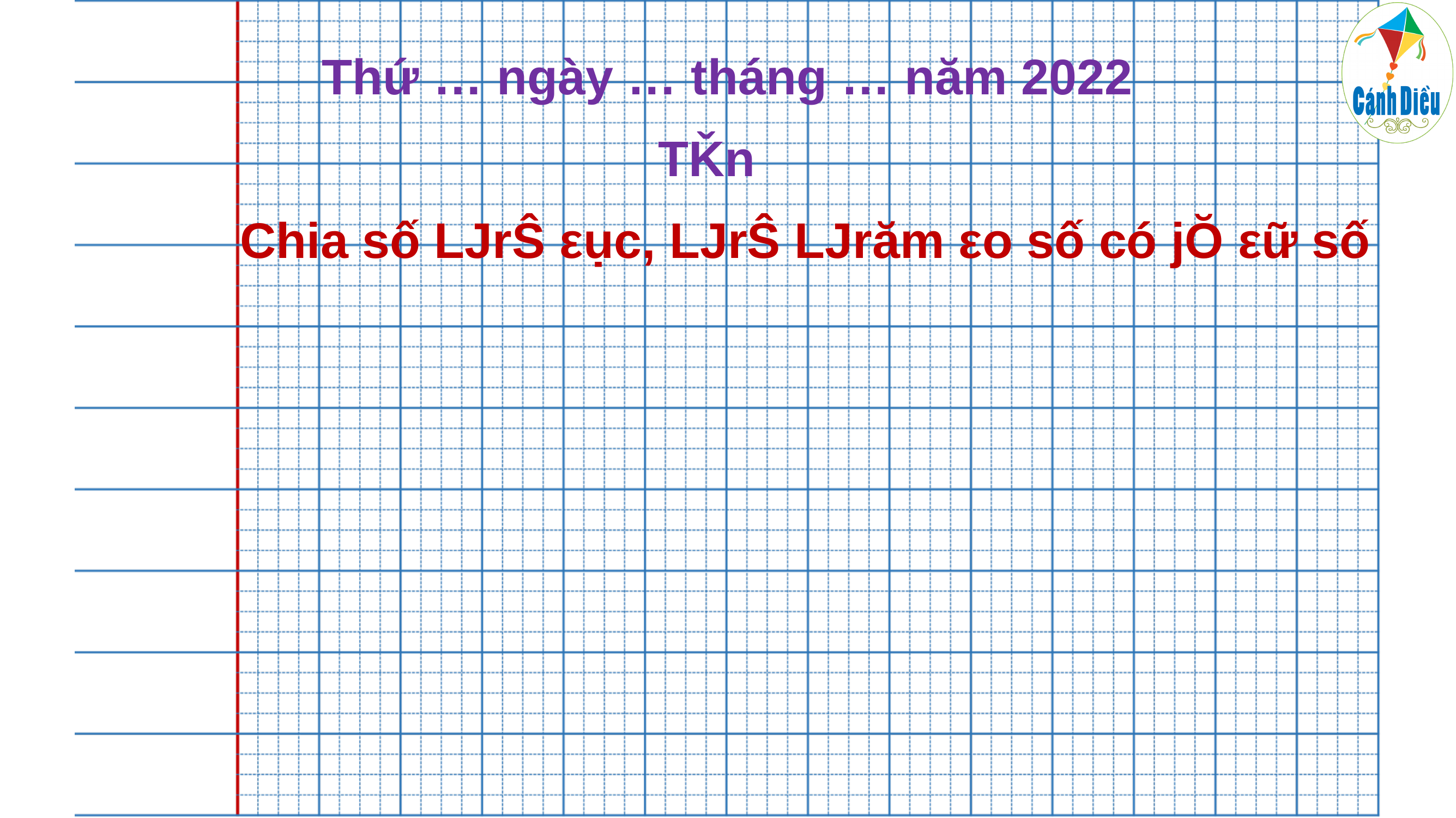

Thứ … ngày … tháng … năm 2022
TǨn
Chia số ǇrŜ εục, ǇrŜ Ǉrăm εo số có jŎ εữ số